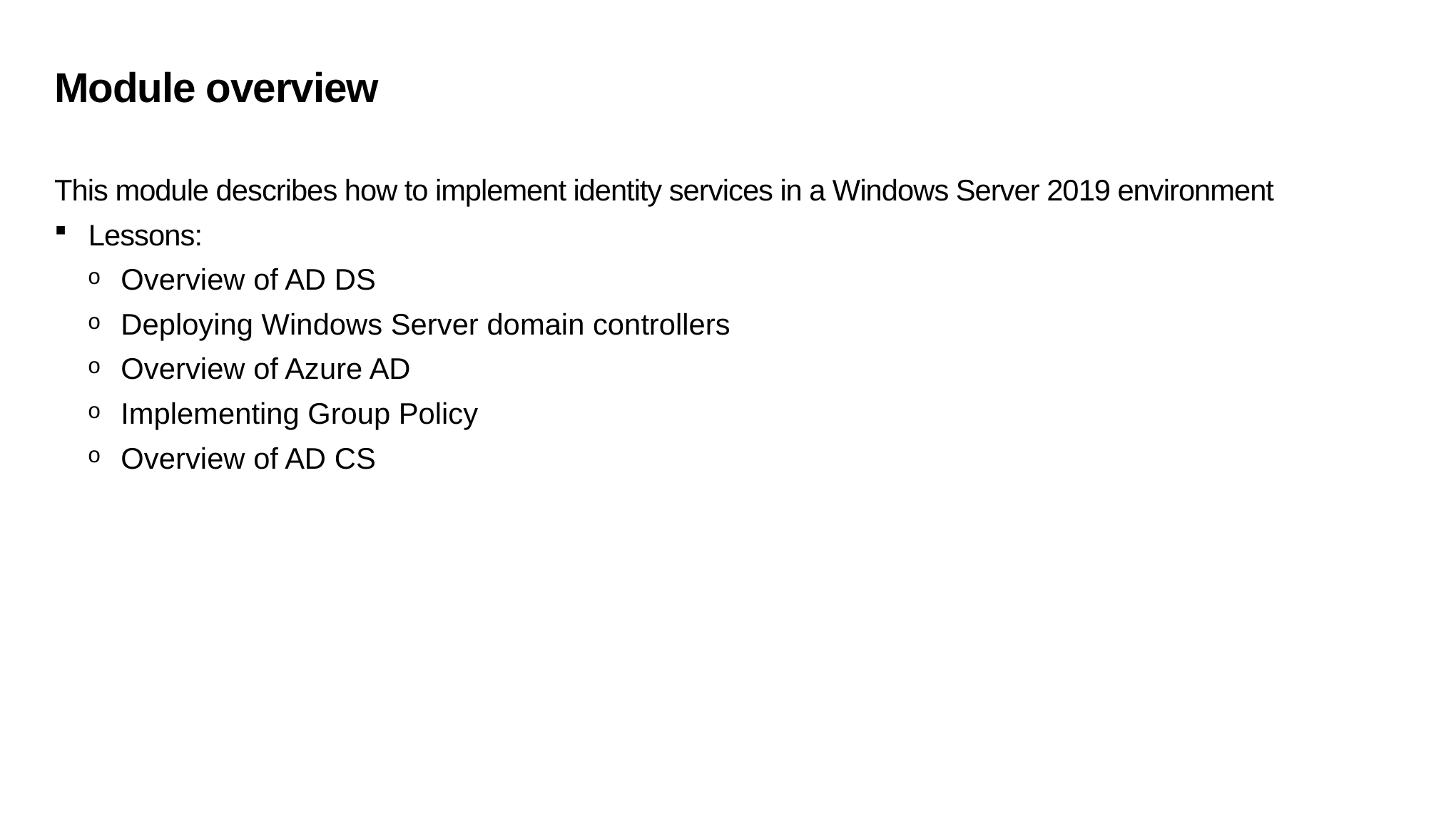

# Module overview
This module describes how to implement identity services in a Windows Server 2019 environment
Lessons:
Overview of AD DS
Deploying Windows Server domain controllers
Overview of Azure AD
Implementing Group Policy
Overview of AD CS